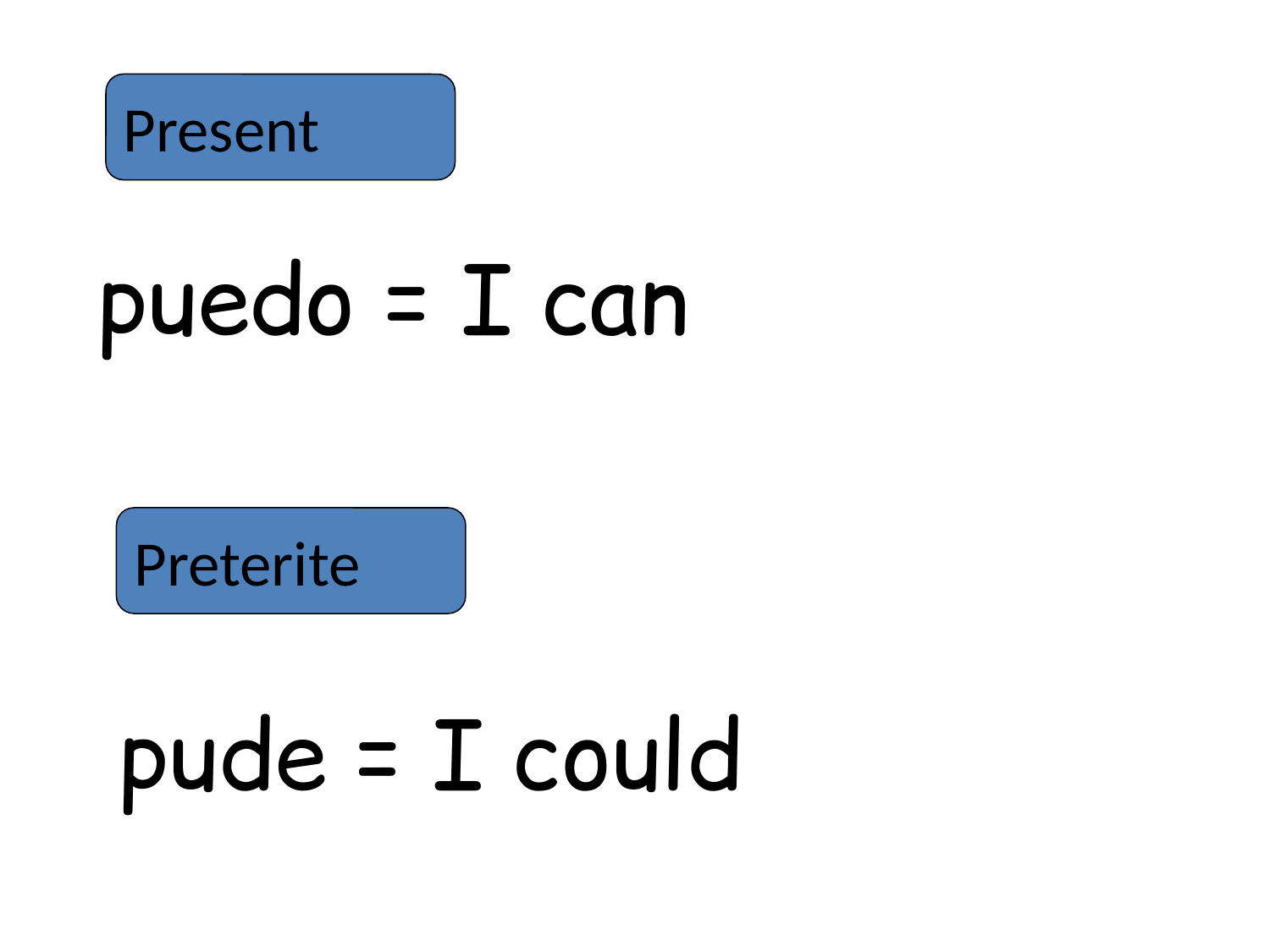

Present
puedo = I can
Preterite
pude = I could